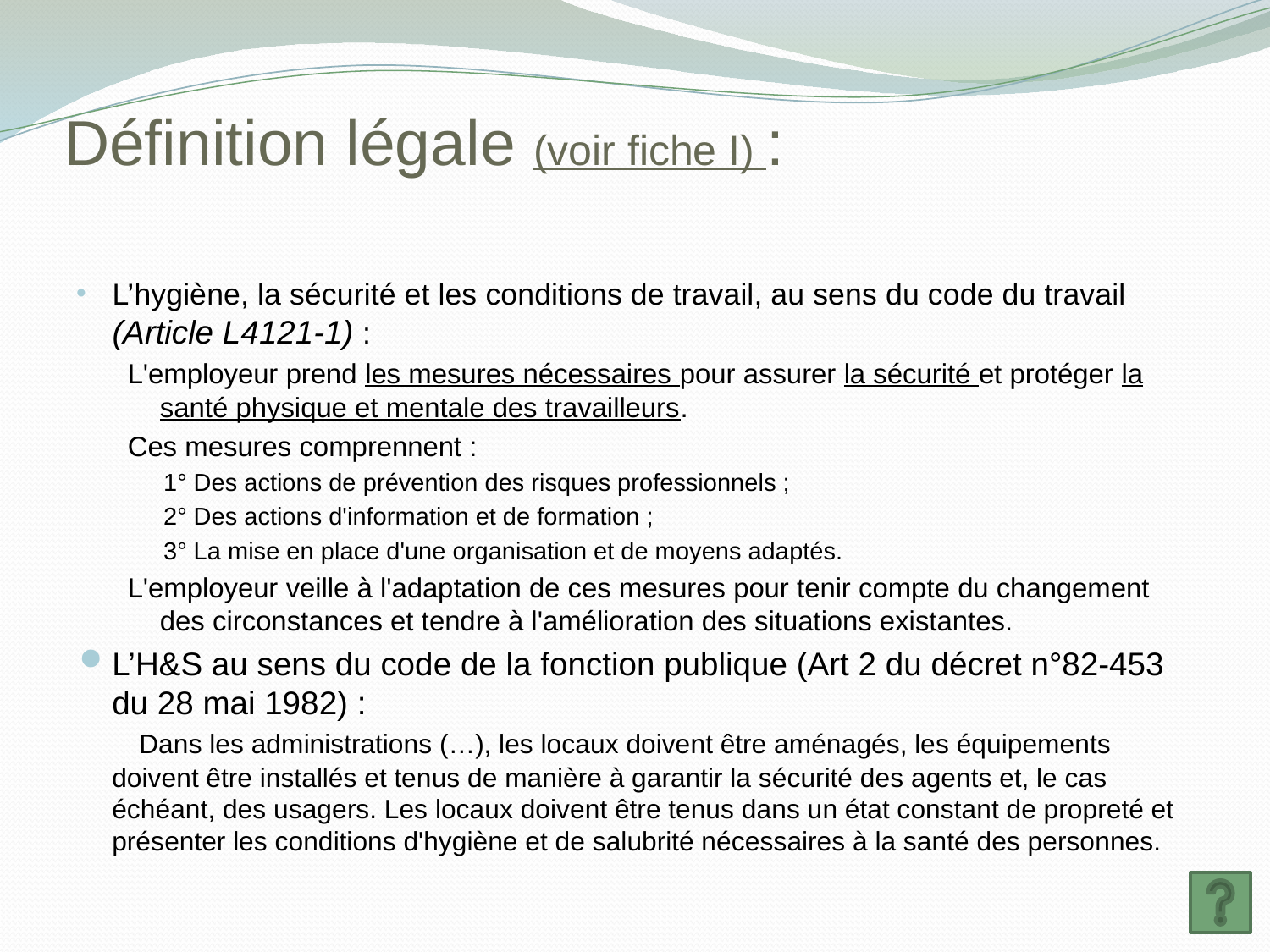

# Définition légale (voir fiche I) :
L’hygiène, la sécurité et les conditions de travail, au sens du code du travail (Article L4121-1) :
L'employeur prend les mesures nécessaires pour assurer la sécurité et protéger la santé physique et mentale des travailleurs.
Ces mesures comprennent :
1° Des actions de prévention des risques professionnels ;
2° Des actions d'information et de formation ;
3° La mise en place d'une organisation et de moyens adaptés.
L'employeur veille à l'adaptation de ces mesures pour tenir compte du changement des circonstances et tendre à l'amélioration des situations existantes.
L’H&S au sens du code de la fonction publique (Art 2 du décret n°82-453 du 28 mai 1982) :
   Dans les administrations (…), les locaux doivent être aménagés, les équipements doivent être installés et tenus de manière à garantir la sécurité des agents et, le cas échéant, des usagers. Les locaux doivent être tenus dans un état constant de propreté et présenter les conditions d'hygiène et de salubrité nécessaires à la santé des personnes.